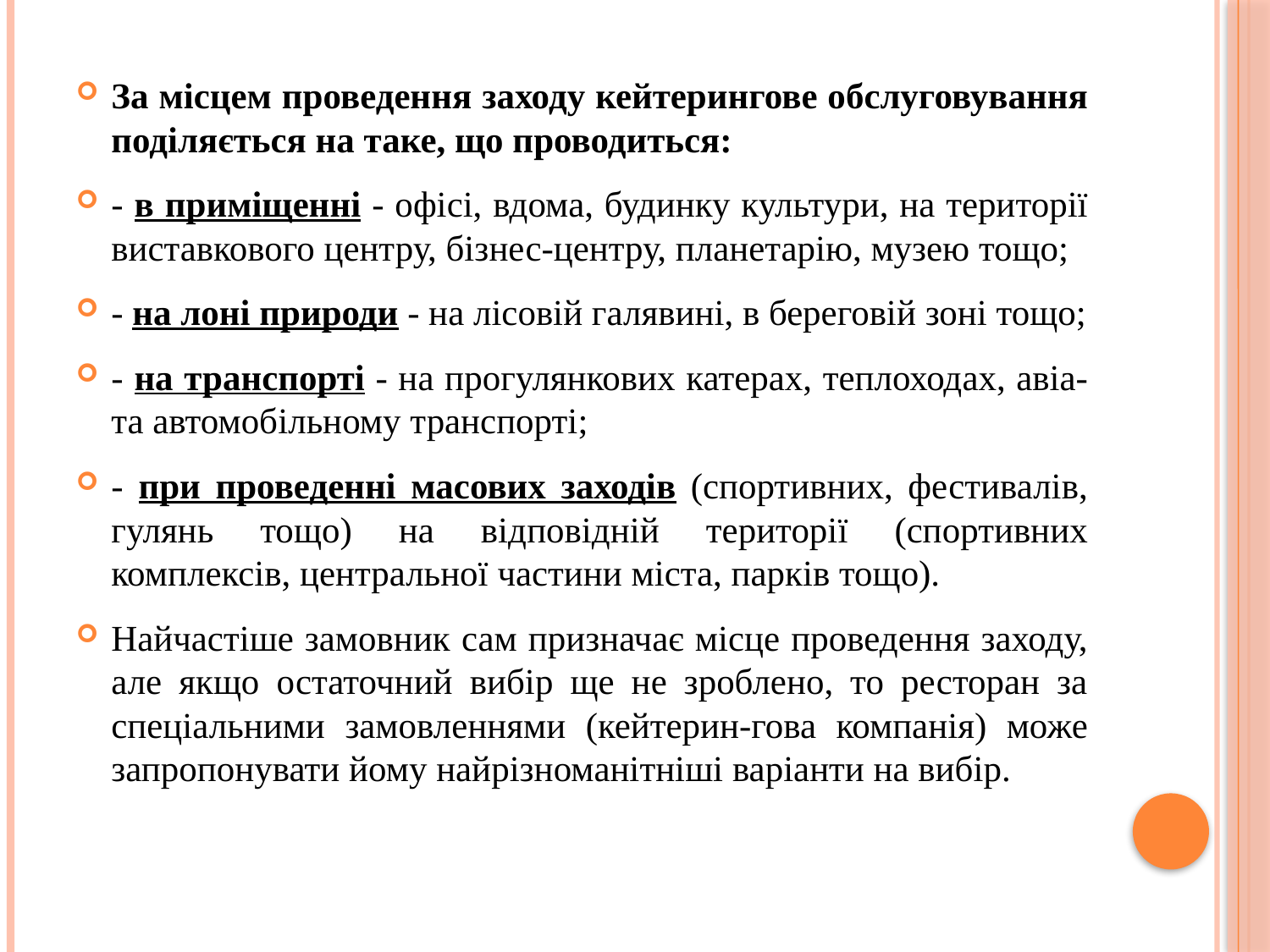

За місцем проведення заходу кейтерингове обслуговування поділяється на таке, що проводиться:
- в приміщенні - офісі, вдома, будинку культури, на території виставкового центру, бізнес-центру, планетарію, музею тощо;
- на лоні природи - на лісовій галявині, в береговій зоні тощо;
- на транспорті - на прогулянкових катерах, теплоходах, авіа- та автомобільному транспорті;
- при проведенні масових заходів (спортивних, фестивалів, гулянь тощо) на відповідній території (спортивних комплексів, центральної частини міста, парків тощо).
Найчастіше замовник сам призначає місце проведення заходу, але якщо остаточний вибір ще не зроблено, то ресторан за спеціальними замовленнями (кейтерин-гова компанія) може запропонувати йому найрізноманітніші варіанти на вибір.